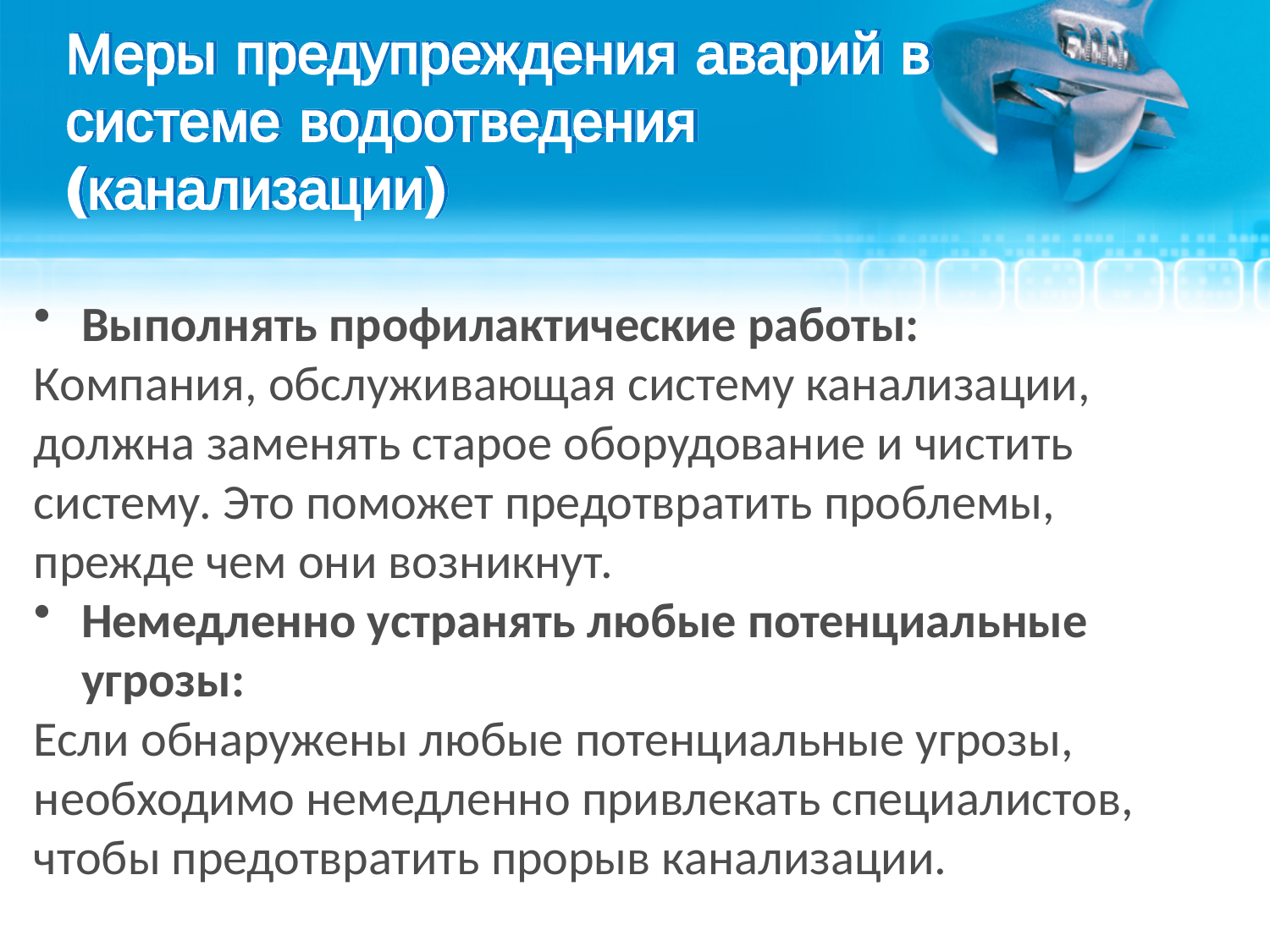

# Меры предупреждения аварий в системе водоотведения (канализации)
Выполнять профилактические работы:
Компания, обслуживающая систему канализации, должна заменять старое оборудование и чистить систему. Это поможет предотвратить проблемы, прежде чем они возникнут.
Немедленно устранять любые потенциальные угрозы:
Если обнаружены любые потенциальные угрозы, необходимо немедленно привлекать специалистов, чтобы предотвратить прорыв канализации.